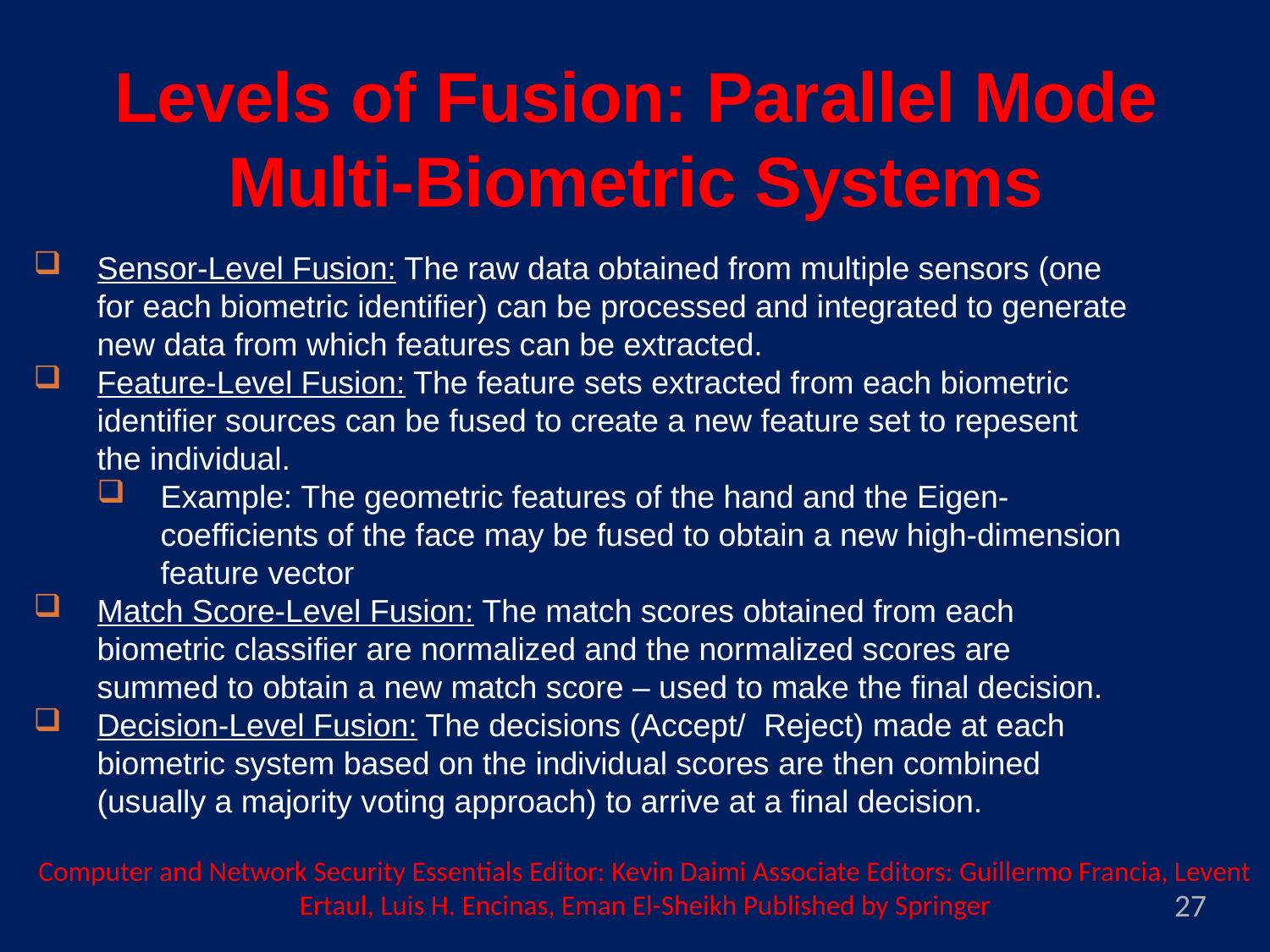

Levels of Fusion: Parallel Mode Multi-Biometric Systems
Sensor-Level Fusion: The raw data obtained from multiple sensors (one for each biometric identifier) can be processed and integrated to generate new data from which features can be extracted.
Feature-Level Fusion: The feature sets extracted from each biometric identifier sources can be fused to create a new feature set to repesent the individual.
Example: The geometric features of the hand and the Eigen-coefficients of the face may be fused to obtain a new high-dimension feature vector
Match Score-Level Fusion: The match scores obtained from each biometric classifier are normalized and the normalized scores are summed to obtain a new match score – used to make the final decision.
Decision-Level Fusion: The decisions (Accept/  Reject) made at each biometric system based on the individual scores are then combined (usually a majority voting approach) to arrive at a final decision.
Computer and Network Security Essentials Editor: Kevin Daimi Associate Editors: Guillermo Francia, Levent Ertaul, Luis H. Encinas, Eman El-Sheikh Published by Springer
27